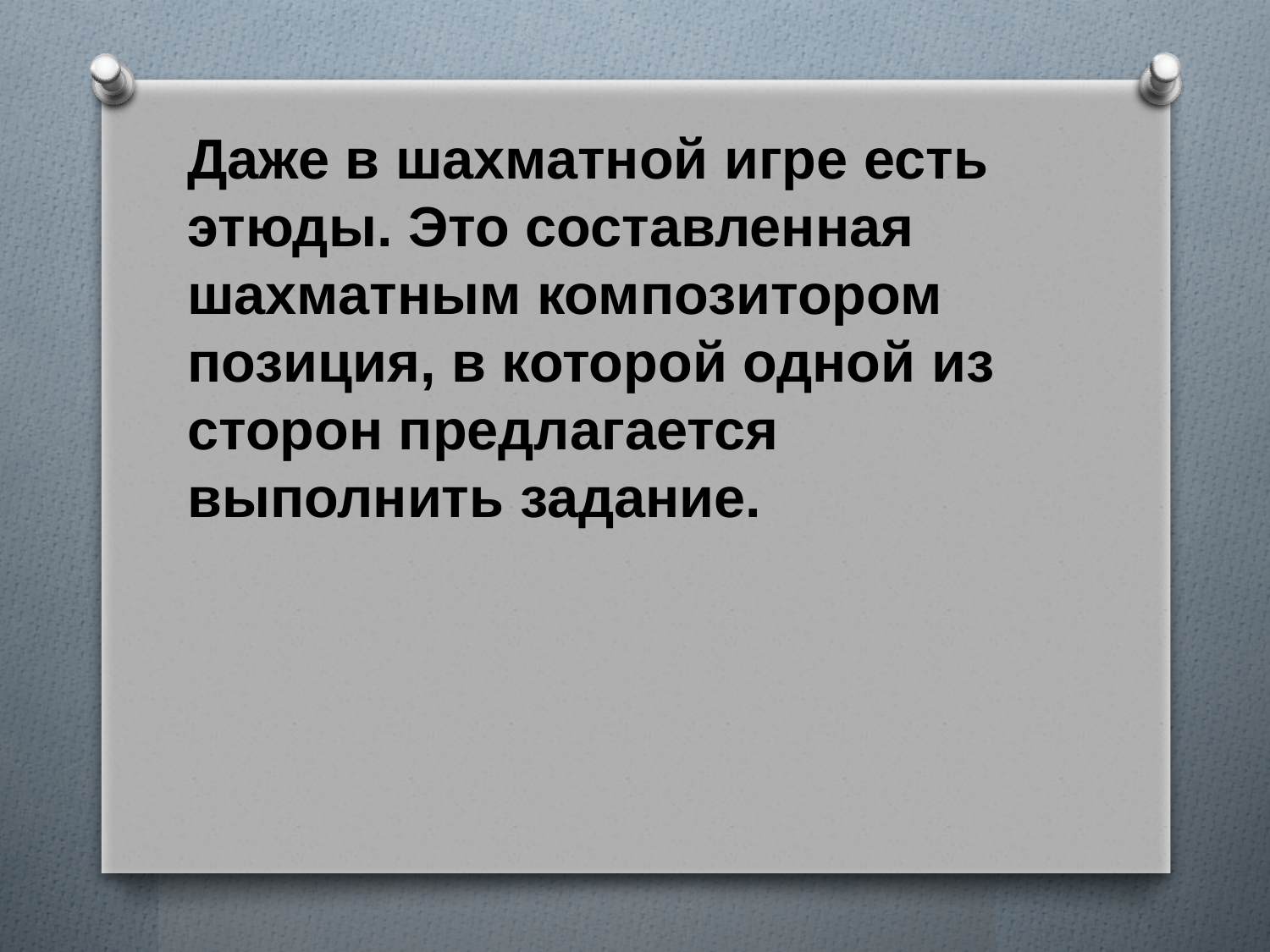

Даже в шахматной игре есть этюды. Это составленная шахматным композитором позиция, в которой одной из сторон предлагается выполнить задание.